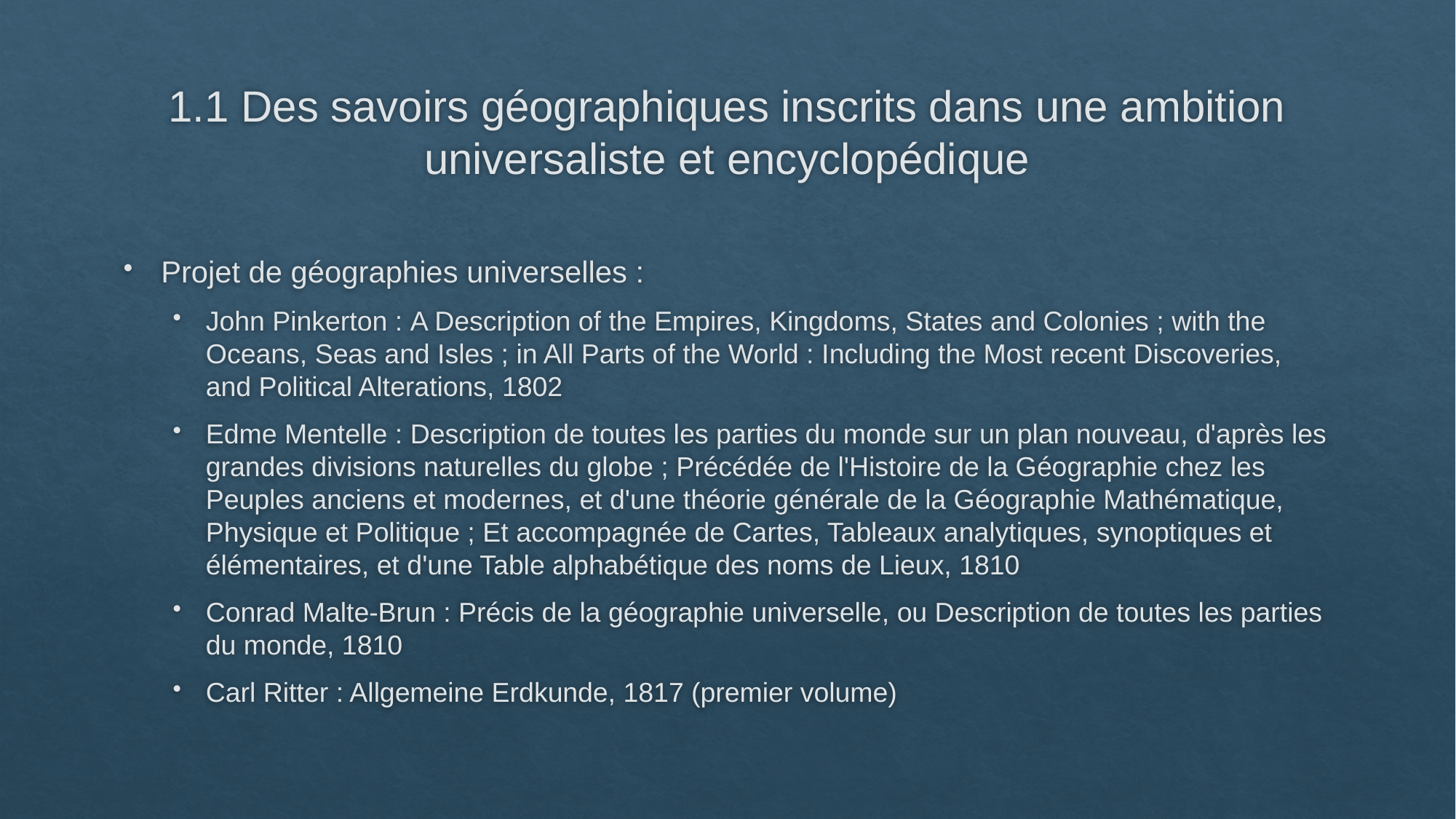

# 1.1 Des savoirs géographiques inscrits dans une ambition universaliste et encyclopédique
Projet de géographies universelles :
John Pinkerton : A Description of the Empires, Kingdoms, States and Colonies ; with the Oceans, Seas and Isles ; in All Parts of the World : Including the Most recent Discoveries, and Political Alterations, 1802
Edme Mentelle : Description de toutes les parties du monde sur un plan nouveau, d'après les grandes divisions naturelles du globe ; Précédée de l'Histoire de la Géographie chez les Peuples anciens et modernes, et d'une théorie générale de la Géographie Mathématique, Physique et Politique ; Et accompagnée de Cartes, Tableaux analytiques, synoptiques et élémentaires, et d'une Table alphabétique des noms de Lieux, 1810
Conrad Malte-Brun : Précis de la géographie universelle, ou Description de toutes les parties du monde, 1810
Carl Ritter : Allgemeine Erdkunde, 1817 (premier volume)